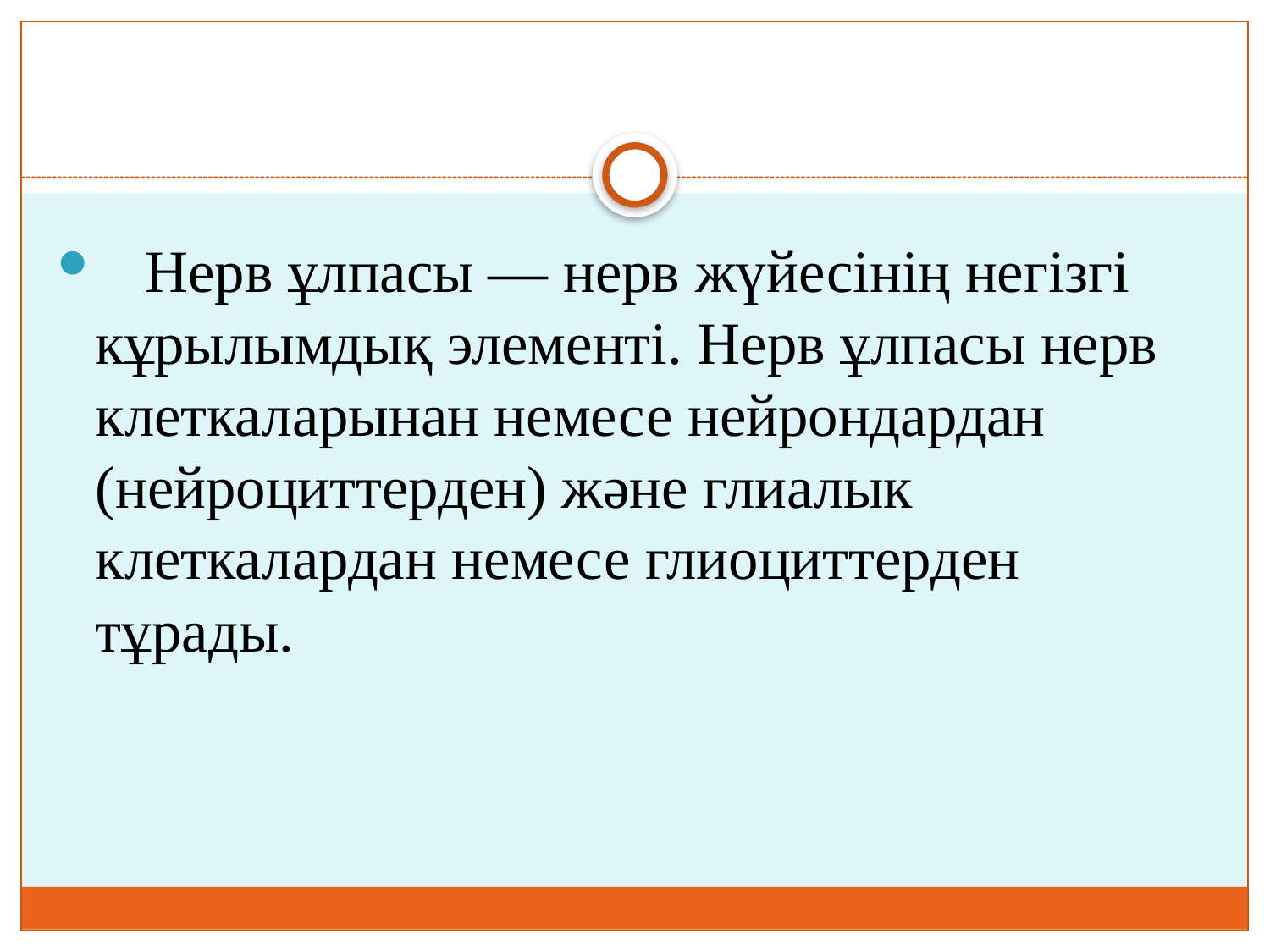

# Нерв ұлпасы
    Нерв ұлпасы — нерв жүйесінің негізгі кұрылымдық элементі. Нерв ұлпасы нерв клеткаларынан немесе нейрондардан (нейроциттерден) және глиалык клеткалардан немесе глиоциттерден тұрады.